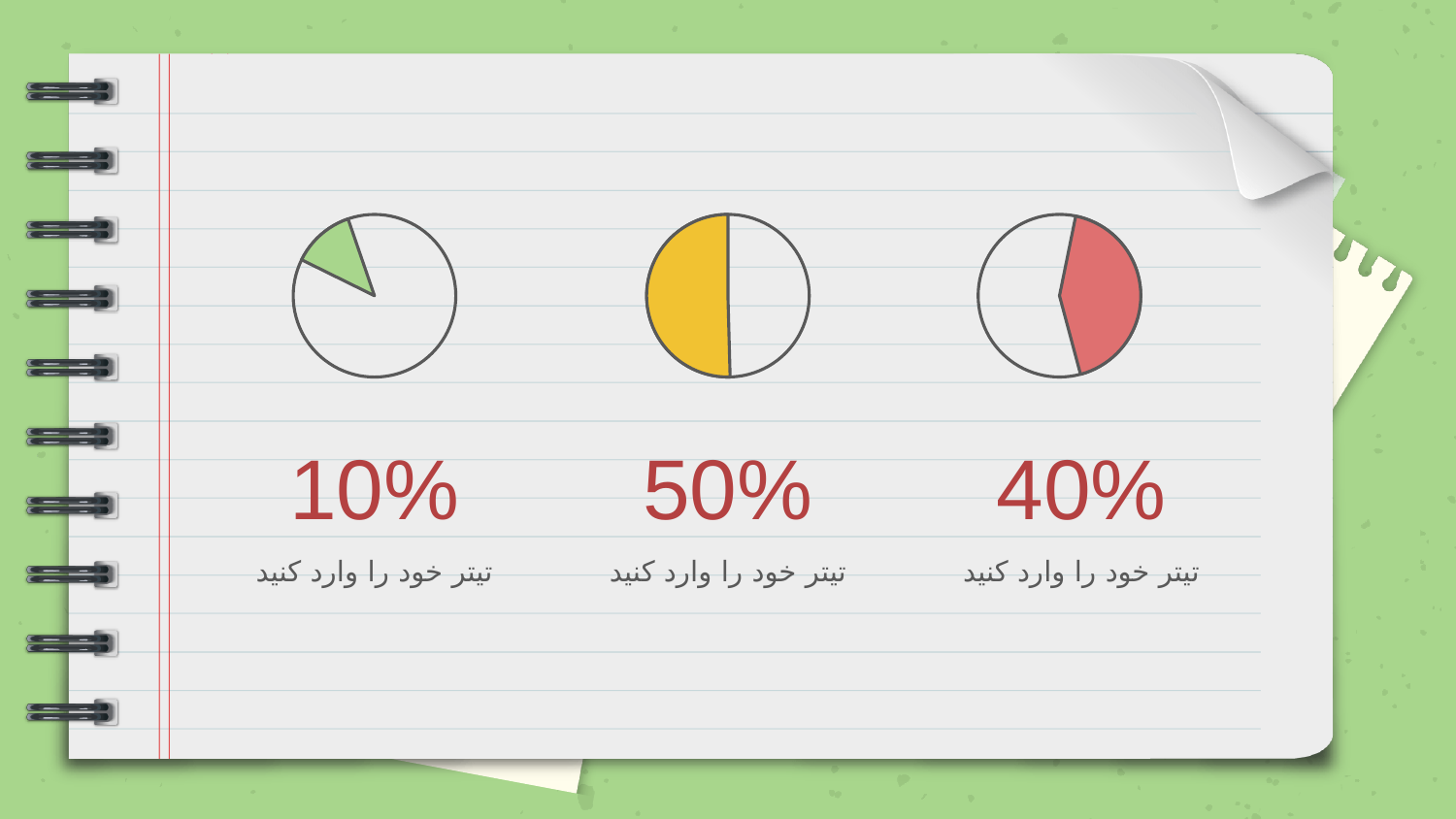

# 10%
50%
40%
تیتر خود را وارد کنید
تیتر خود را وارد کنید
تیتر خود را وارد کنید